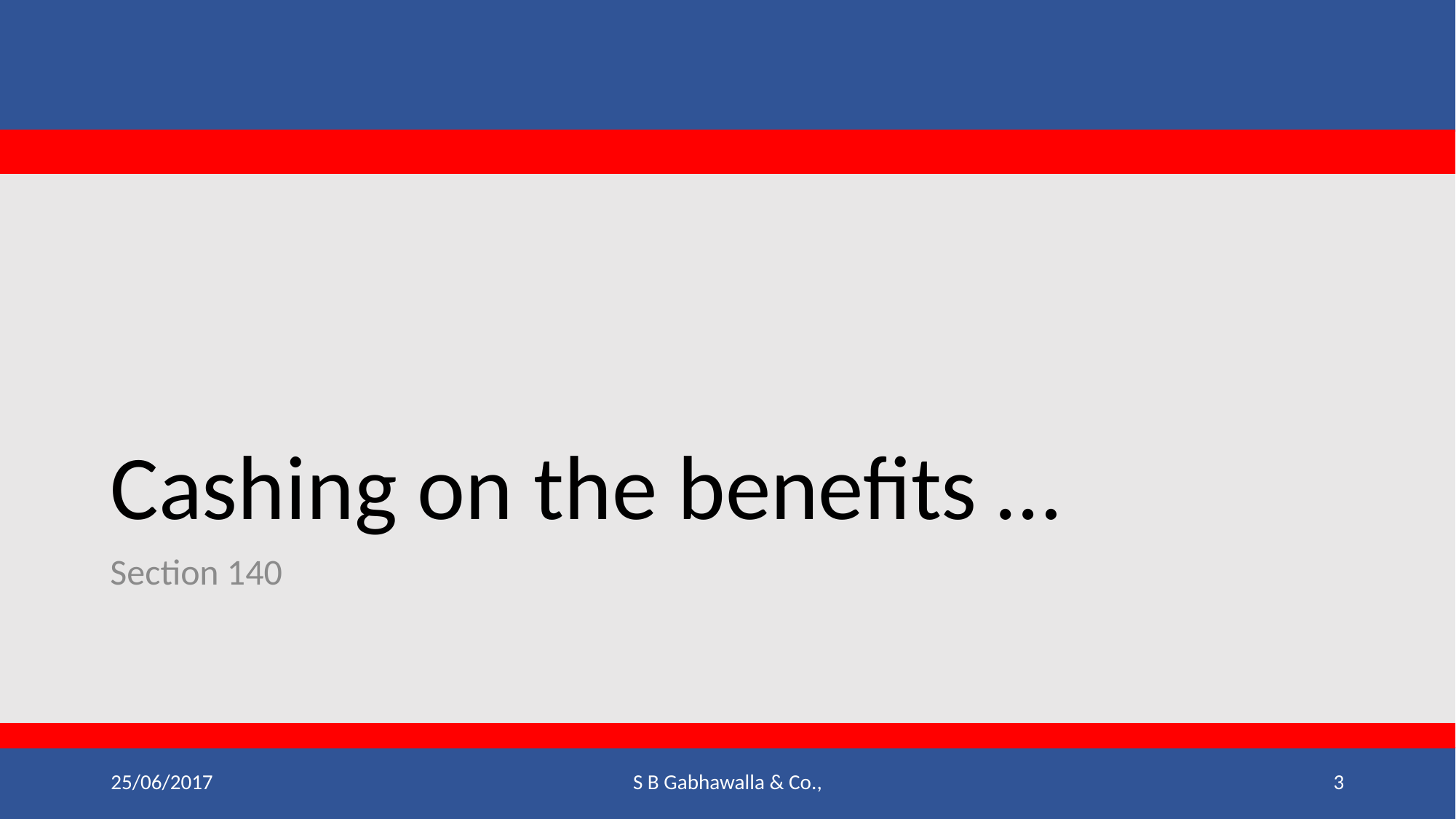

# Cashing on the benefits …
Section 140
25/06/2017
S B Gabhawalla & Co.,
3